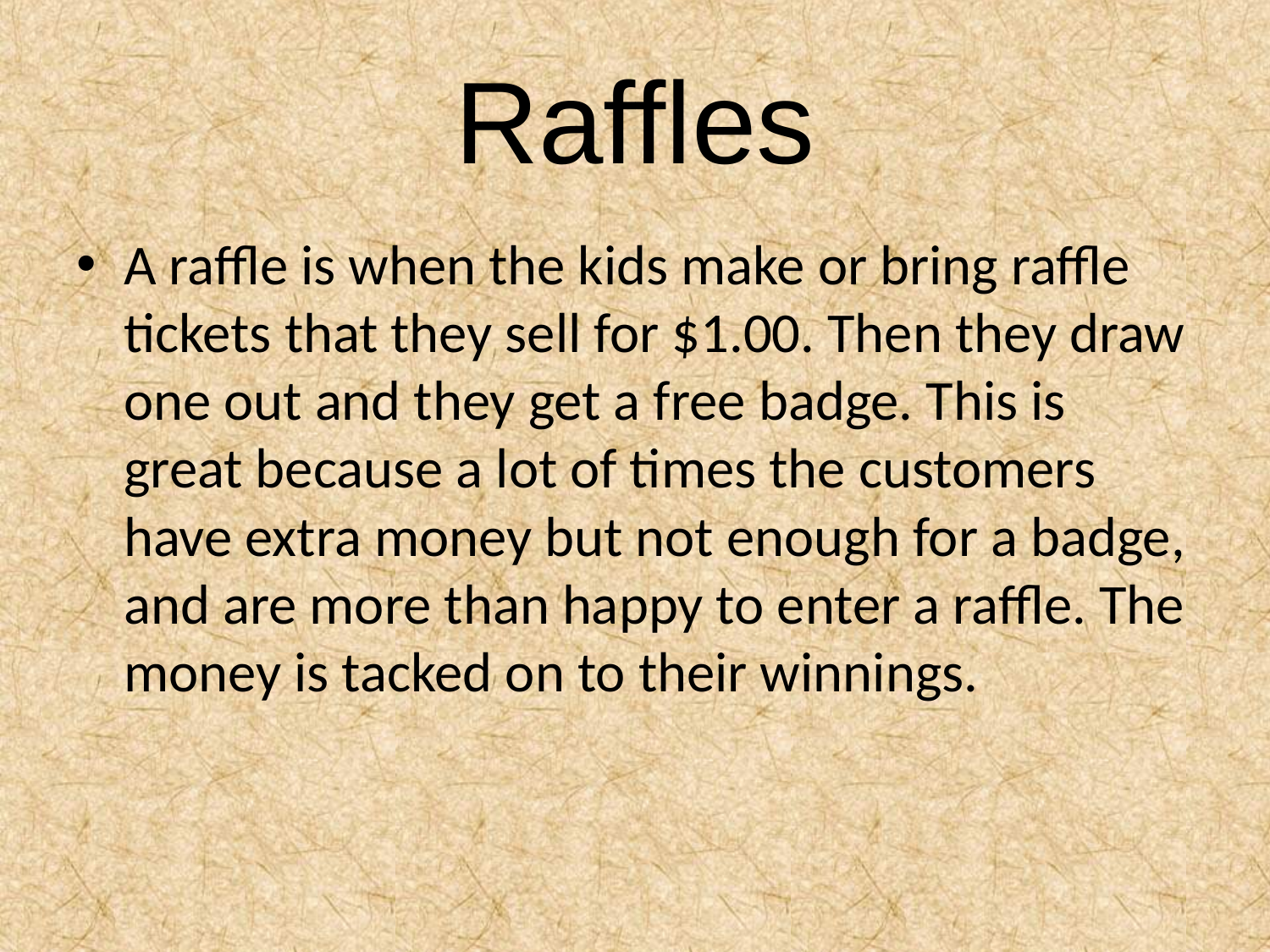

# Raffles
A raffle is when the kids make or bring raffle tickets that they sell for $1.00. Then they draw one out and they get a free badge. This is great because a lot of times the customers have extra money but not enough for a badge, and are more than happy to enter a raffle. The money is tacked on to their winnings.